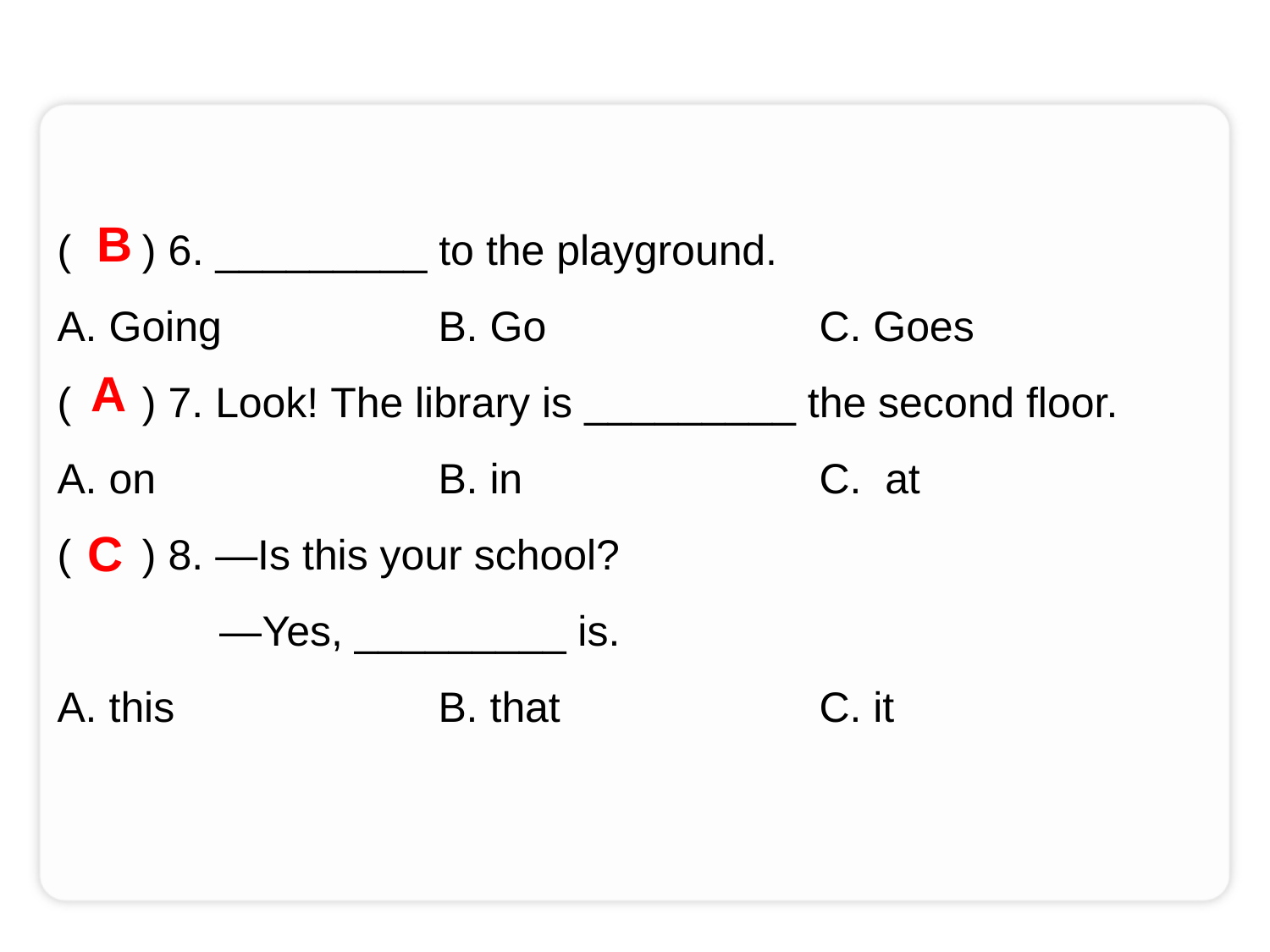

(      ) 6. _________ to the playground.
A. Going        	B. Go                  	C. Goes
(      ) 7. Look! The library is _________ the second floor. 
A. on     		B. in   			C.  at
(      ) 8. —Is this your school?
	   —Yes, _________ is.
A. this                	B. that                   	C. it
B
A
C